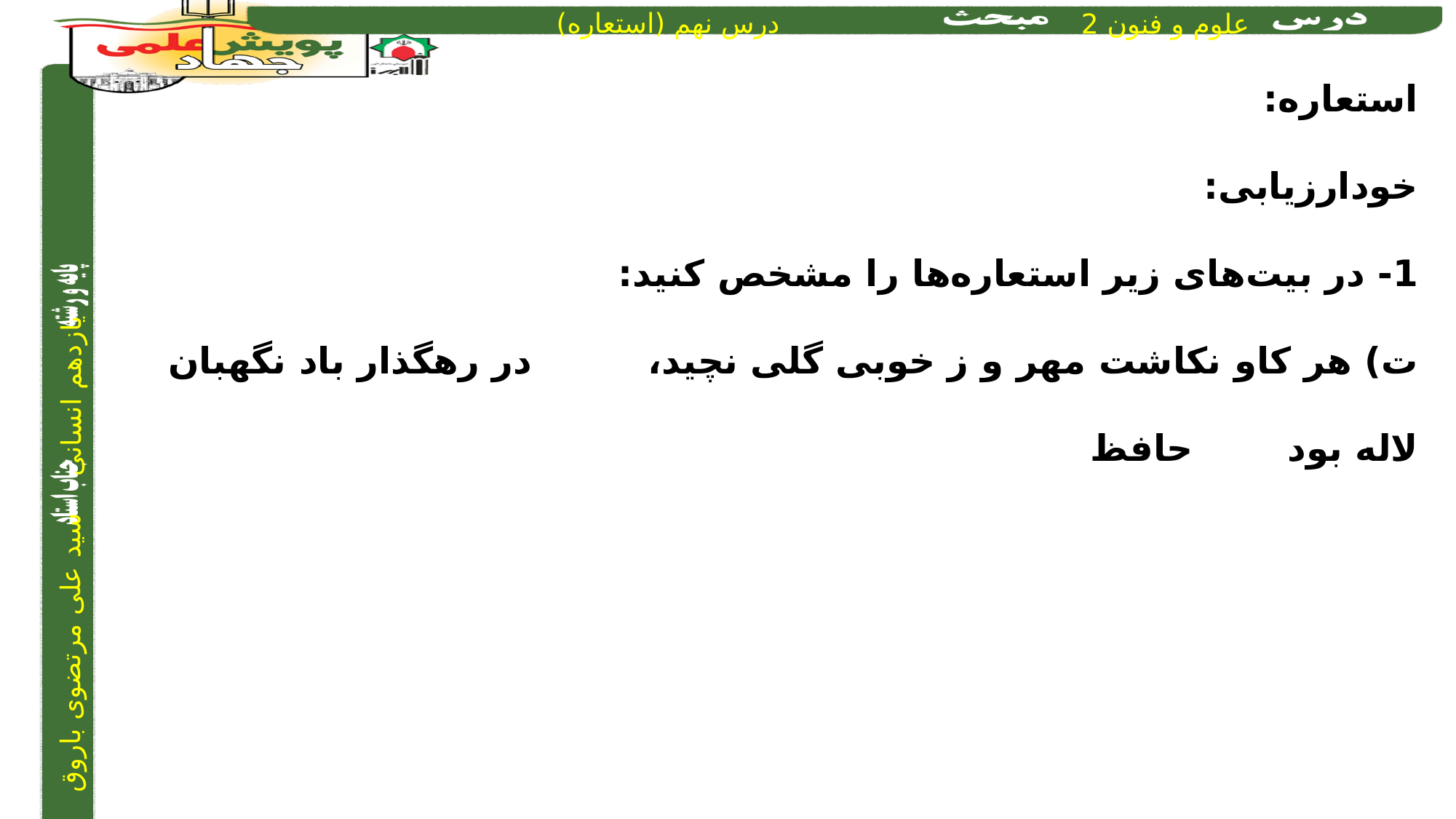

استعاره:
خودارزیابی:
1- در بیت‌های زیر استعاره‌ها را مشخص کنید:
ت) هر کاو نکاشت مهر و ز خوبی گلی نچید،		 در رهگذار باد نگهبان لاله بود		حافظ